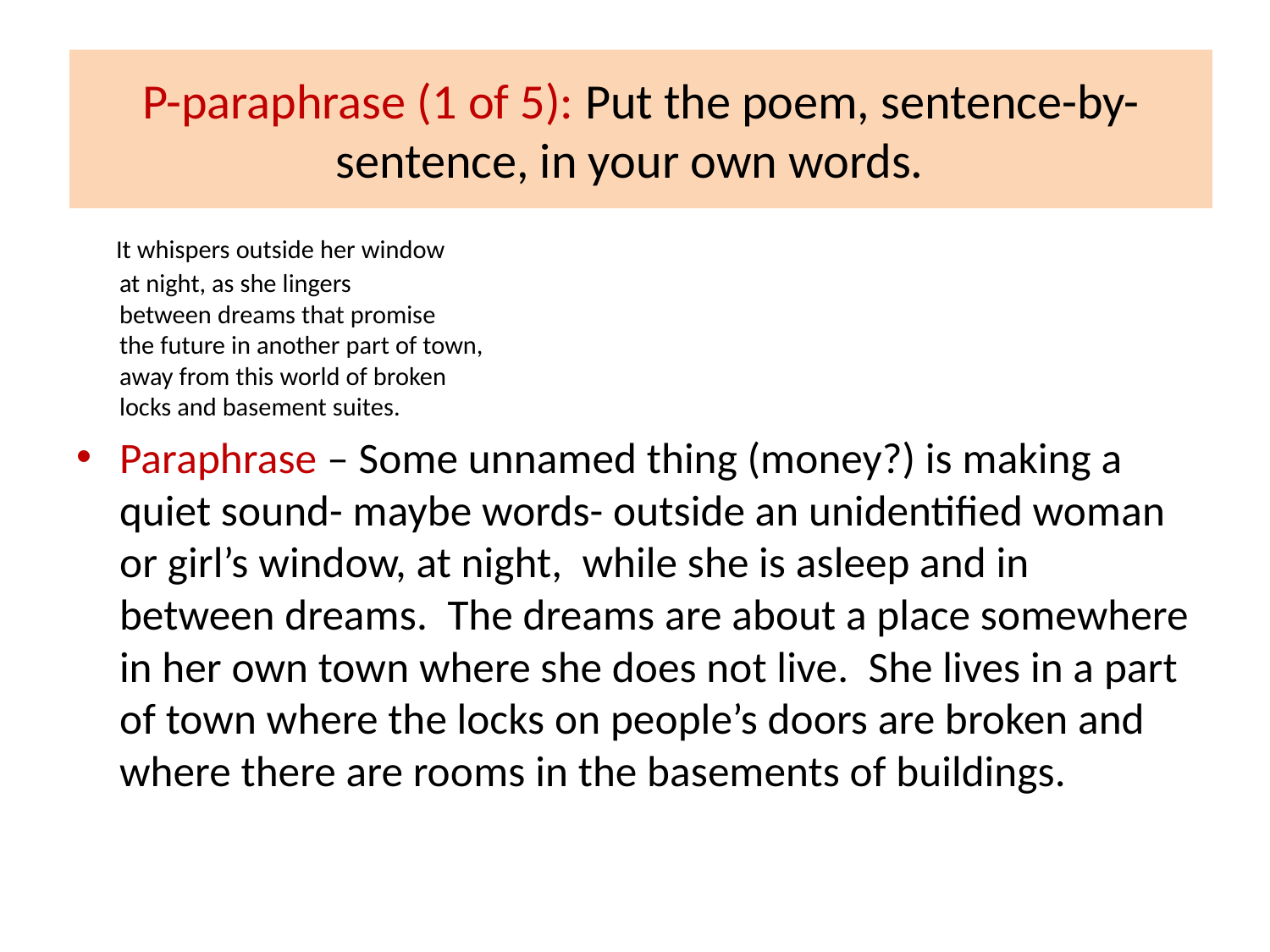

# P-paraphrase (1 of 5): Put the poem, sentence-by-sentence, in your own words.
    It whispers outside her window
at night, as she lingers
between dreams that promise
the future in another part of town,
away from this world of broken
locks and basement suites.
Paraphrase – Some unnamed thing (money?) is making a quiet sound- maybe words- outside an unidentified woman or girl’s window, at night,  while she is asleep and in between dreams.  The dreams are about a place somewhere in her own town where she does not live.  She lives in a part of town where the locks on people’s doors are broken and where there are rooms in the basements of buildings.